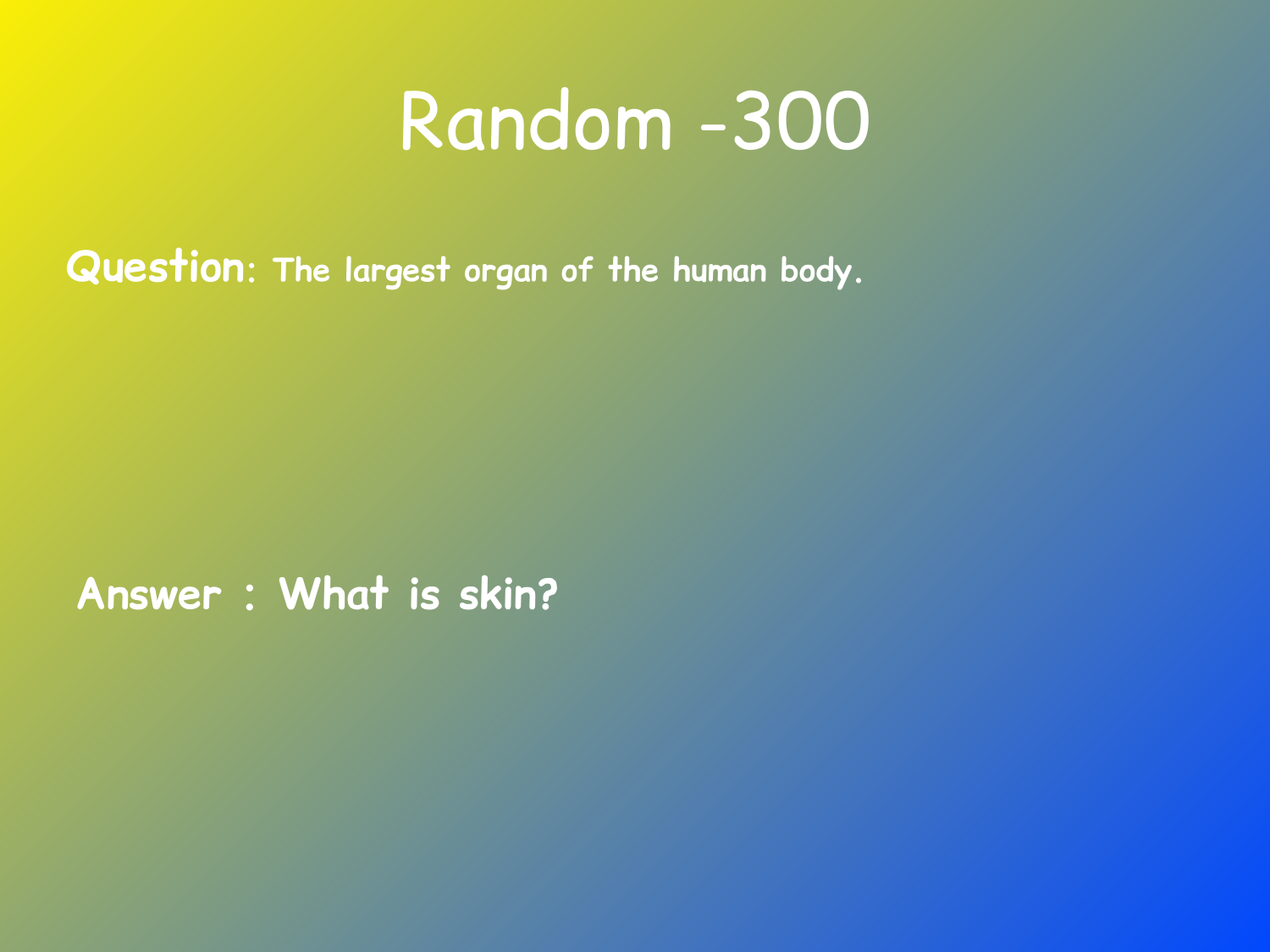

# Random -300
Question: The largest organ of the human body.

Answer : What is skin?